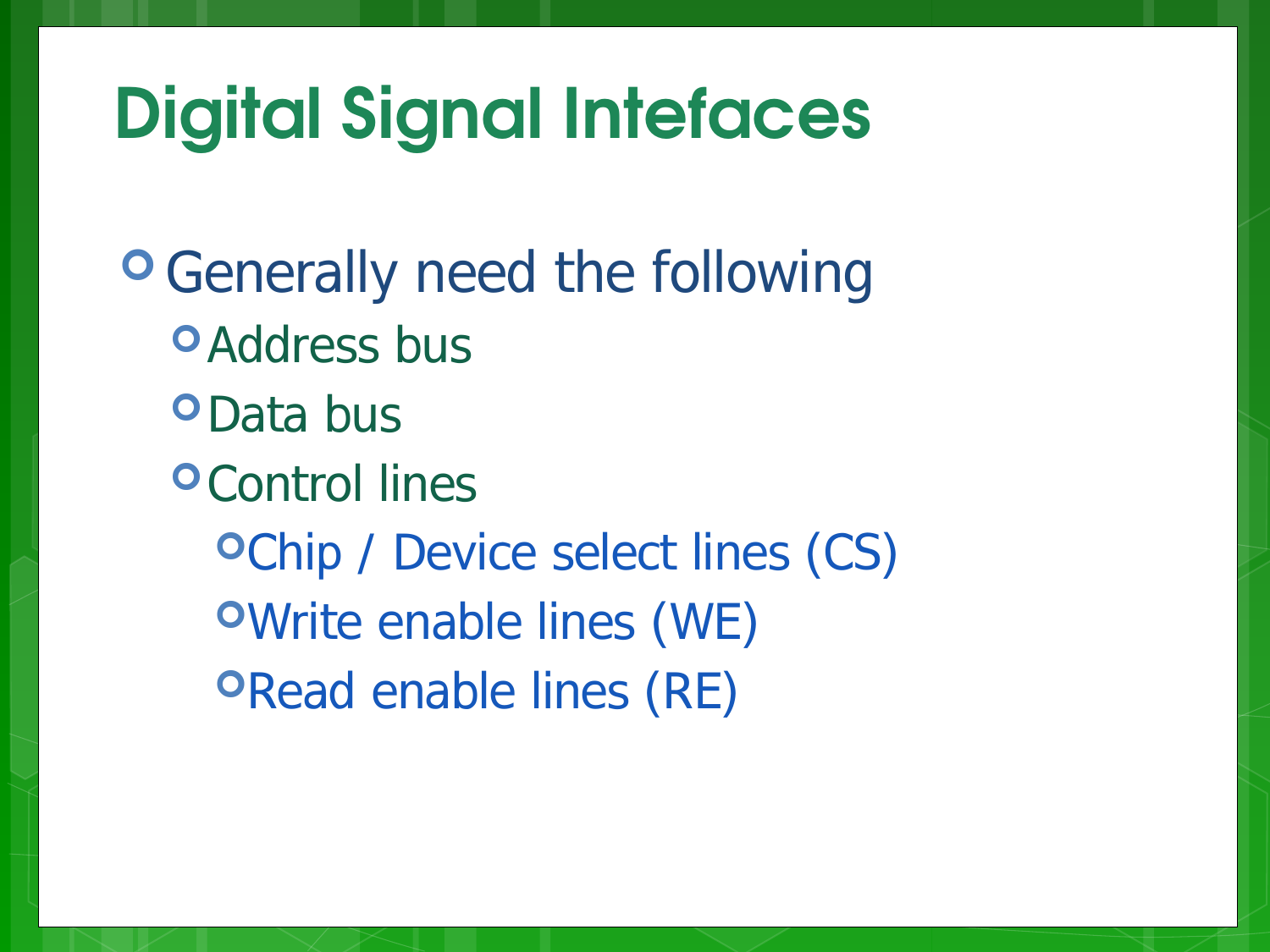

# Digital Signal Intefaces
Generally need the following
Address bus
Data bus
Control lines
Chip / Device select lines (CS)
Write enable lines (WE)
Read enable lines (RE)